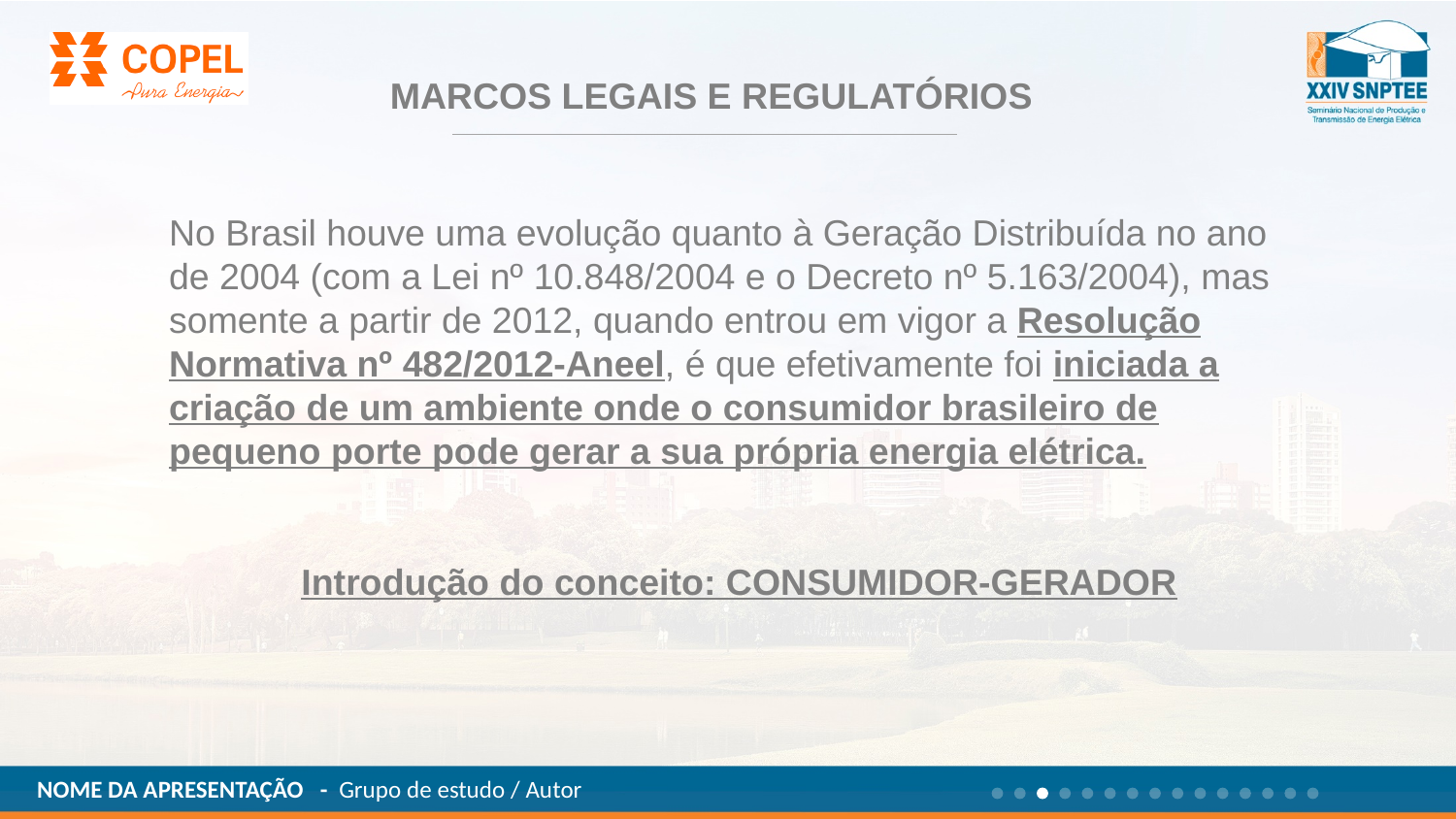

MARCOS LEGAIS E REGULATÓRIOS
No Brasil houve uma evolução quanto à Geração Distribuída no ano de 2004 (com a Lei nº 10.848/2004 e o Decreto nº 5.163/2004), mas somente a partir de 2012, quando entrou em vigor a Resolução Normativa nº 482/2012-Aneel, é que efetivamente foi iniciada a criação de um ambiente onde o consumidor brasileiro de pequeno porte pode gerar a sua própria energia elétrica.

Introdução do conceito: CONSUMIDOR-GERADOR